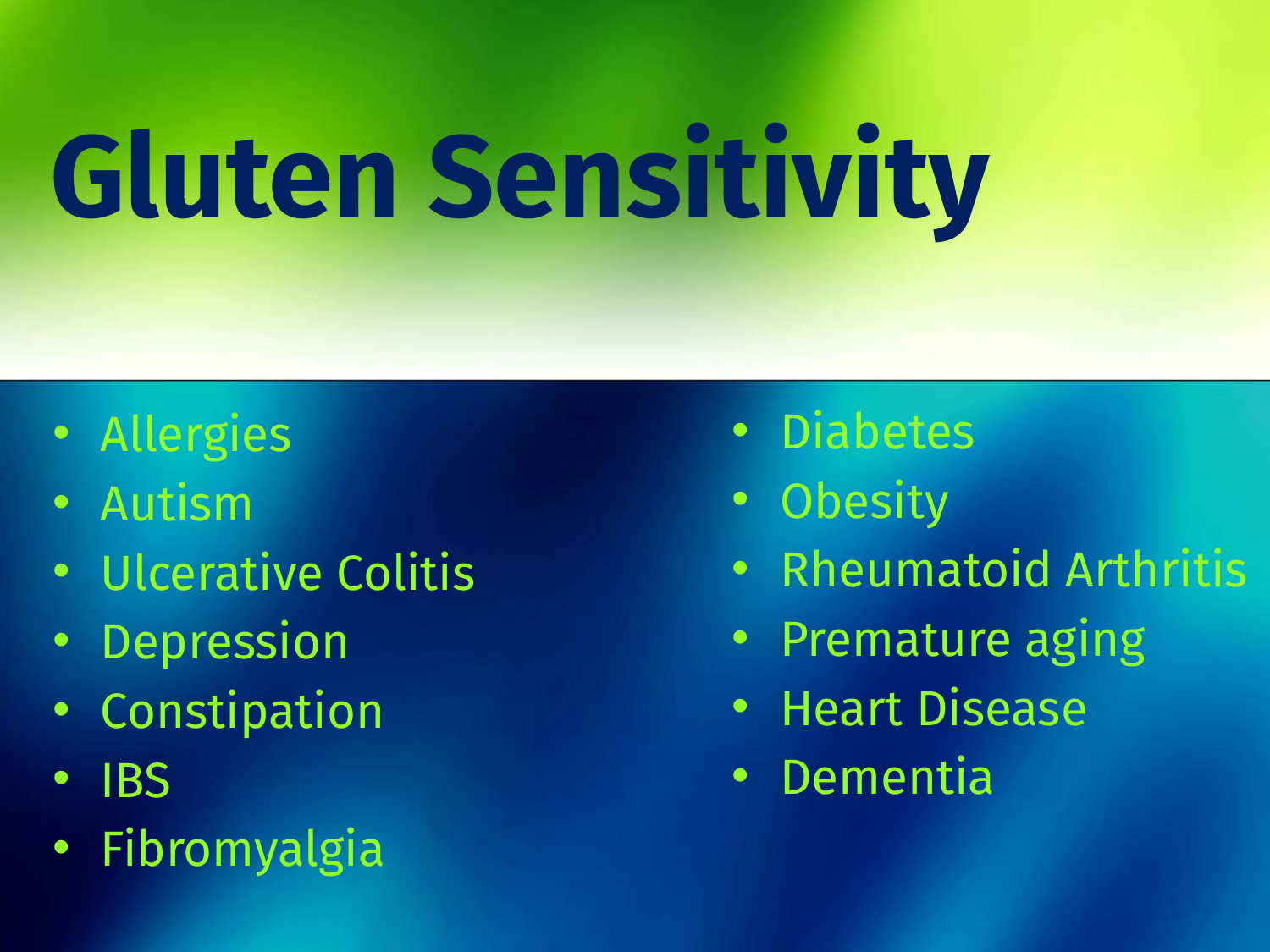

# Gluten Sensitivity
Diabetes
Obesity
Rheumatoid Arthritis
Premature aging
Heart Disease
Dementia
Allergies
Autism
Ulcerative Colitis
Depression
Constipation
IBS
Fibromyalgia